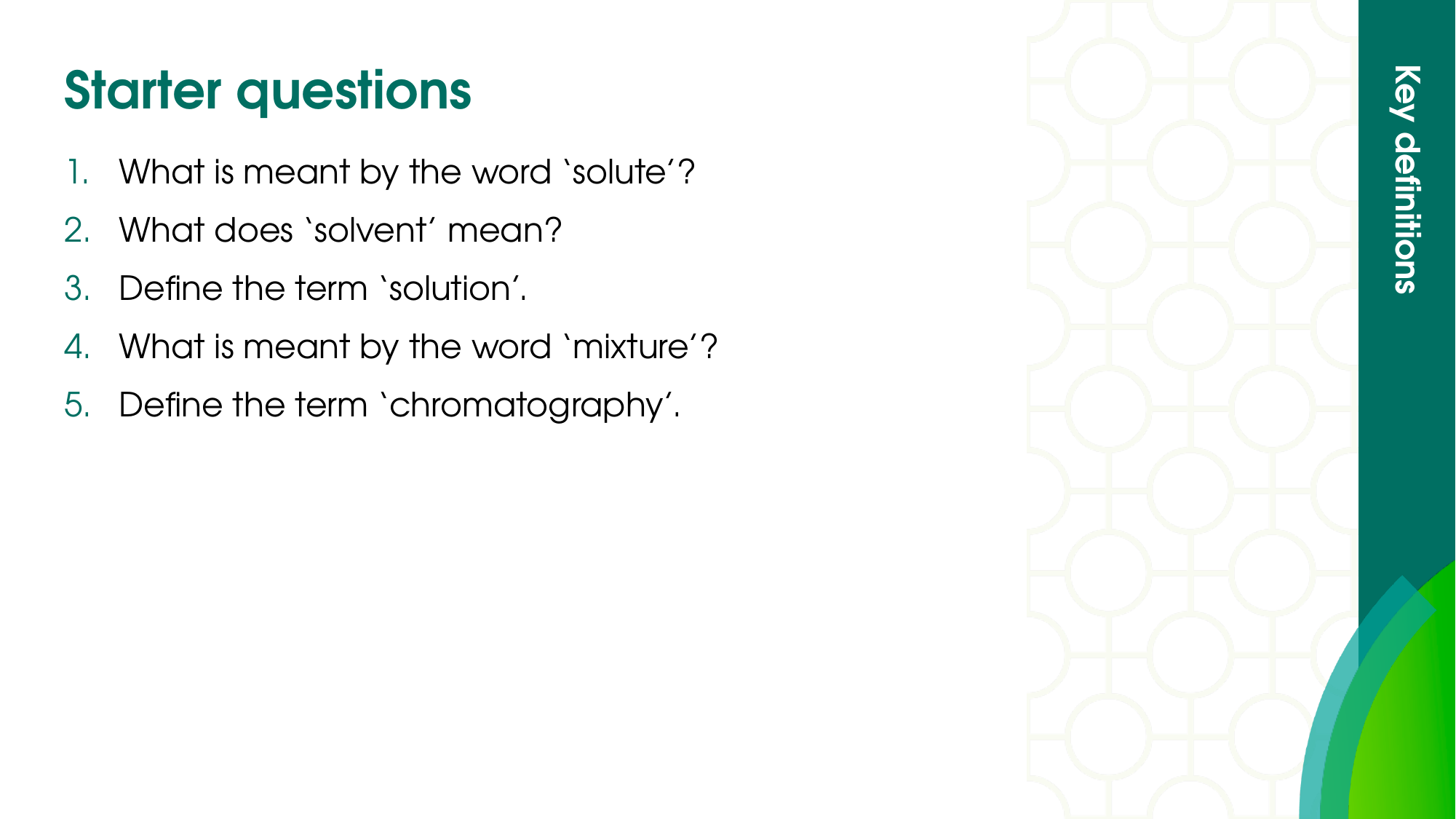

# Starter questions
What is meant by the word ‘solute’?
What does ‘solvent’ mean?
Define the term ‘solution’.
What is meant by the word ‘mixture’?
Define the term ‘chromatography’.
Key definitions